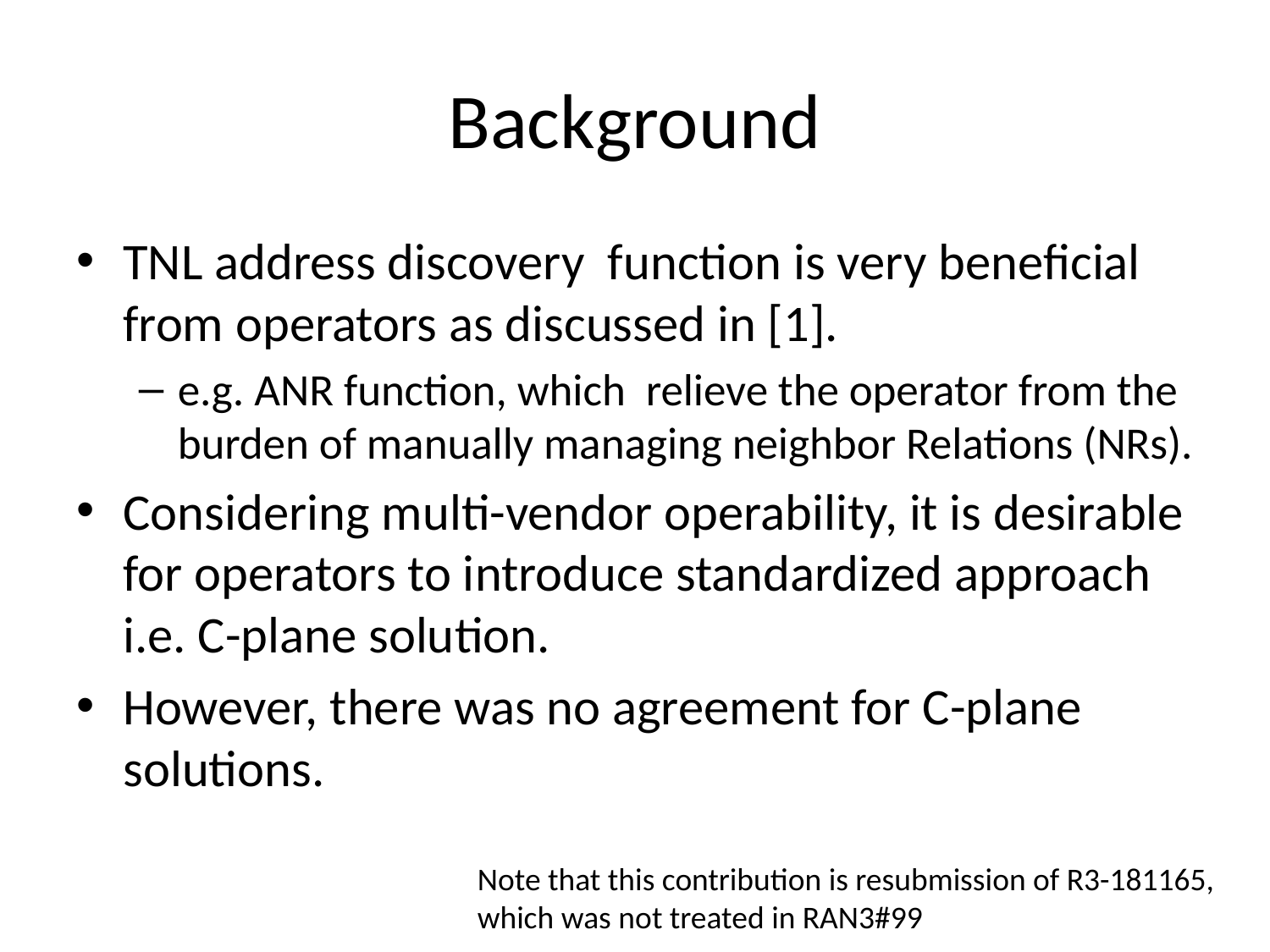

# Background
TNL address discovery  function is very beneficial from operators as discussed in [1].
e.g. ANR function, which  relieve the operator from the burden of manually managing neighbor Relations (NRs).
Considering multi-vendor operability, it is desirable for operators to introduce standardized approach i.e. C-plane solution.
However, there was no agreement for C-plane solutions.
Note that this contribution is resubmission of R3-181165, which was not treated in RAN3#99